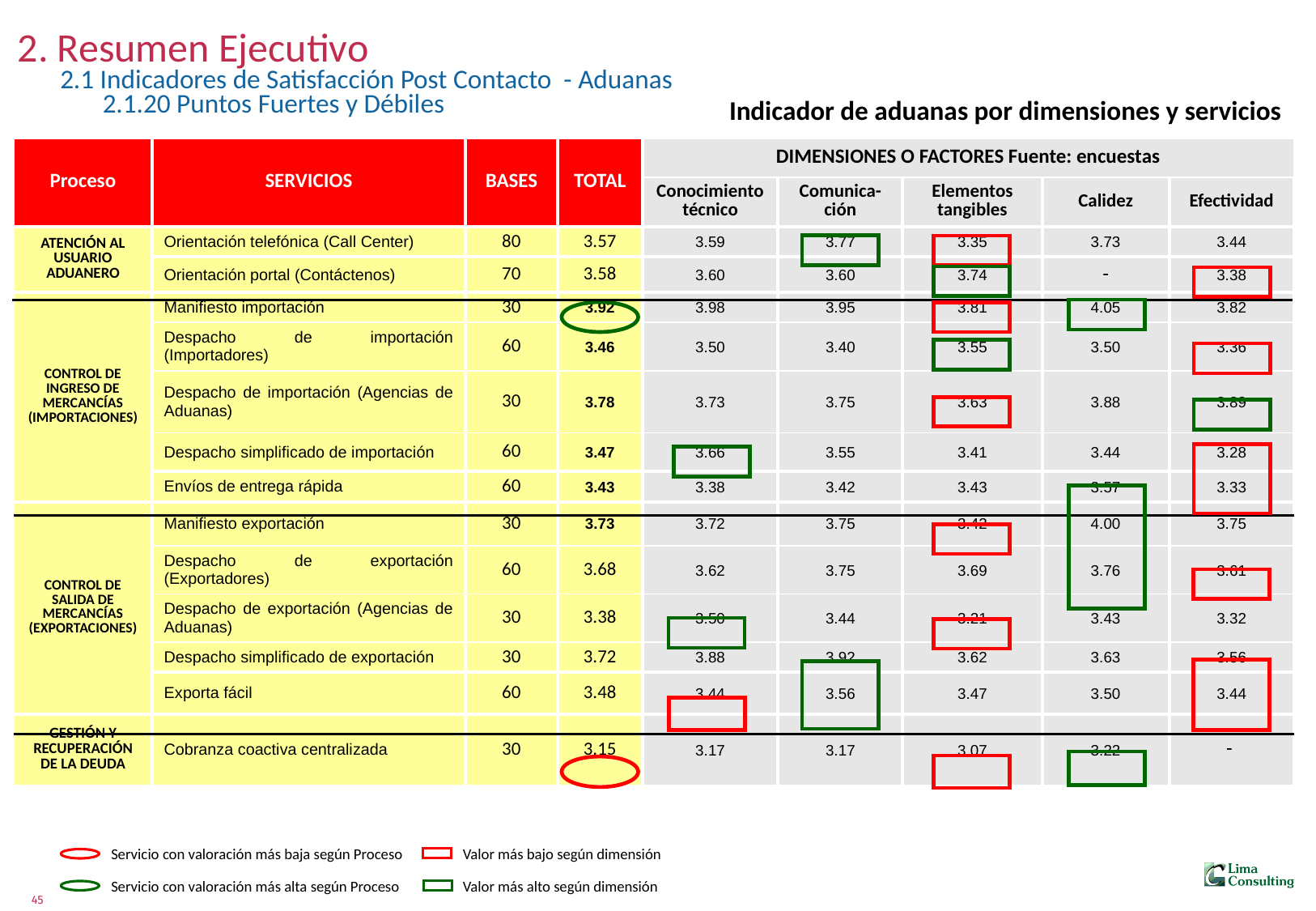

# 2. Resumen Ejecutivo 2.1 Indicadores de Satisfacción Post Contacto  - Aduanas 2.1.20 Puntos Fuertes y Débiles
Indicador de aduanas por dimensiones y servicios
| Proceso | SERVICIOS | BASES | TOTAL | DIMENSIONES O FACTORES Fuente: encuestas |  |  |  |  |
| --- | --- | --- | --- | --- | --- | --- | --- | --- |
|  |  |  |  | Conocimiento técnico | Comunica-ción | Elementos tangibles | Calidez | Efectividad |
| ATENCIÓN AL USUARIO ADUANERO | Orientación telefónica (Call Center) | 80 | 3.57 | 3.59 | 3.77 | 3.35 | 3.73 | 3.44 |
|  | Orientación portal (Contáctenos) | 70 | 3.58 | 3.60 | 3.60 | 3.74 | - | 3.38 |
| CONTROL DE INGRESO DE MERCANCÍAS (IMPORTACIONES) | Manifiesto importación | 30 | 3.92 | 3.98 | 3.95 | 3.81 | 4.05 | 3.82 |
|  | Despacho de importación (Importadores) | 60 | 3.46 | 3.50 | 3.40 | 3.55 | 3.50 | 3.36 |
|  | Despacho de importación (Agencias de Aduanas) | 30 | 3.78 | 3.73 | 3.75 | 3.63 | 3.88 | 3.89 |
|  | Despacho simplificado de importación | 60 | 3.47 | 3.66 | 3.55 | 3.41 | 3.44 | 3.28 |
|  | Envíos de entrega rápida | 60 | 3.43 | 3.38 | 3.42 | 3.43 | 3.57 | 3.33 |
| CONTROL DE SALIDA DE MERCANCÍAS (EXPORTACIONES) | Manifiesto exportación | 30 | 3.73 | 3.72 | 3.75 | 3.42 | 4.00 | 3.75 |
|  | Despacho de exportación (Exportadores) | 60 | 3.68 | 3.62 | 3.75 | 3.69 | 3.76 | 3.61 |
|  | Despacho de exportación (Agencias de Aduanas) | 30 | 3.38 | 3.50 | 3.44 | 3.21 | 3.43 | 3.32 |
|  | Despacho simplificado de exportación | 30 | 3.72 | 3.88 | 3.92 | 3.62 | 3.63 | 3.56 |
|  | Exporta fácil | 60 | 3.48 | 3.44 | 3.56 | 3.47 | 3.50 | 3.44 |
| GESTIÓN Y RECUPERACIÓN DE LA DEUDA | Cobranza coactiva centralizada | 30 | 3.15 | 3.17 | 3.17 | 3.07 | 3.22 | - |

Servicio con valoración más baja según Proceso
Valor más bajo según dimensión

Servicio con valoración más alta según Proceso
Valor más alto según dimensión